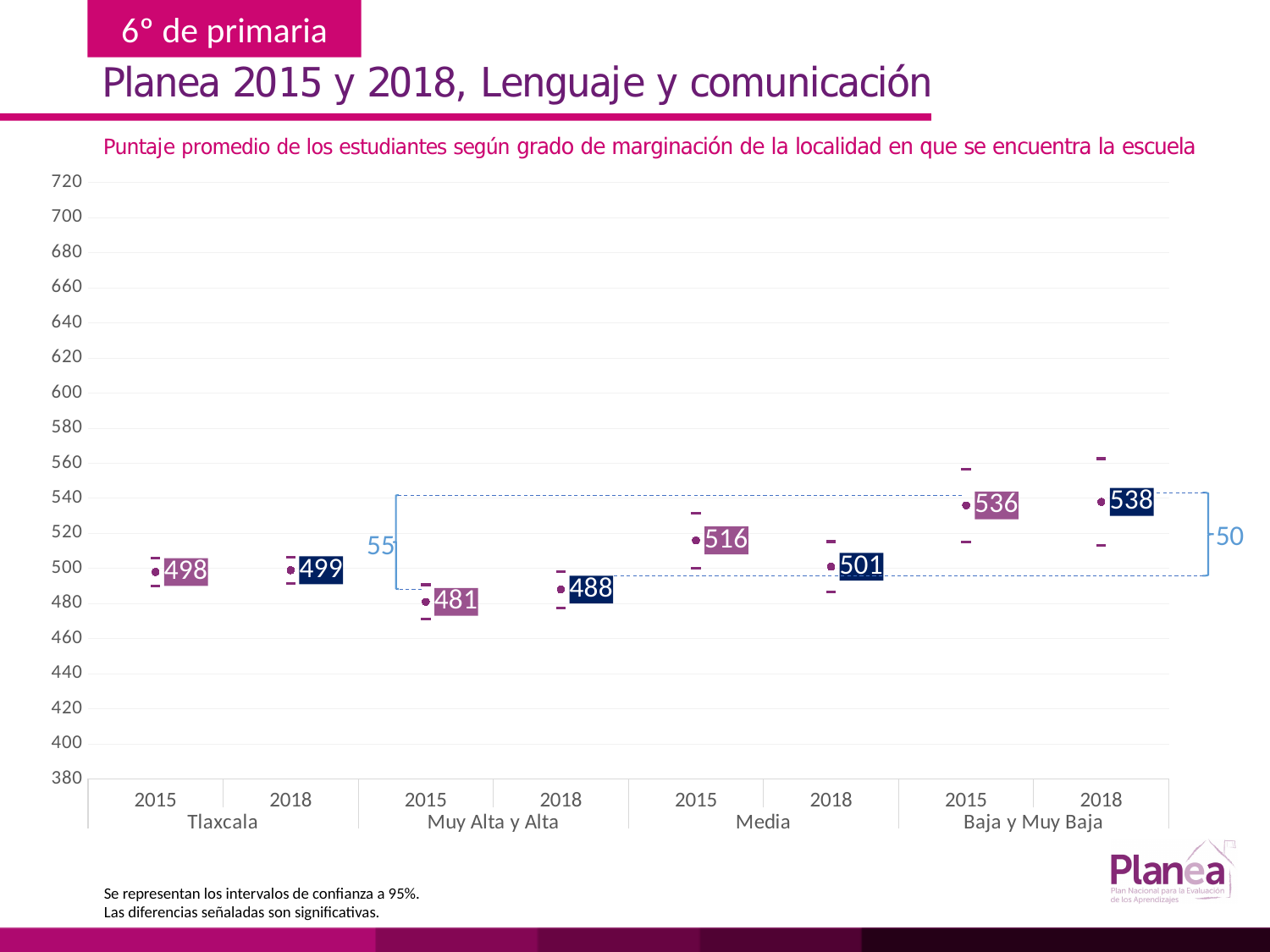

Planea 2015 y 2018, Lenguaje y comunicación

Puntaje promedio de los estudiantes según grado de marginación de la localidad en que se encuentra la escuela

### Chart

| Category |  |  |  |
|---|---|---|---|
| 2015 | 490.239 | 505.761 | 498.0 |
| 2018 | 491.438 | 506.562 | 499.0 |
| 2015 | 471.249 | 490.751 | 481.0 |
| 2018 | 477.652 | 498.348 | 488.0 |
| 2015 | 500.279 | 531.721 | 516.0 |
| 2018 | 486.672 | 515.328 | 501.0 |
| 2015 | 515.304 | 556.696 | 536.0 |
| 2018 | 513.324 | 562.676 | 538.0 |
50

55
Se representan los intervalos de confianza a 95%.
Las diferencias señaladas son significativas.